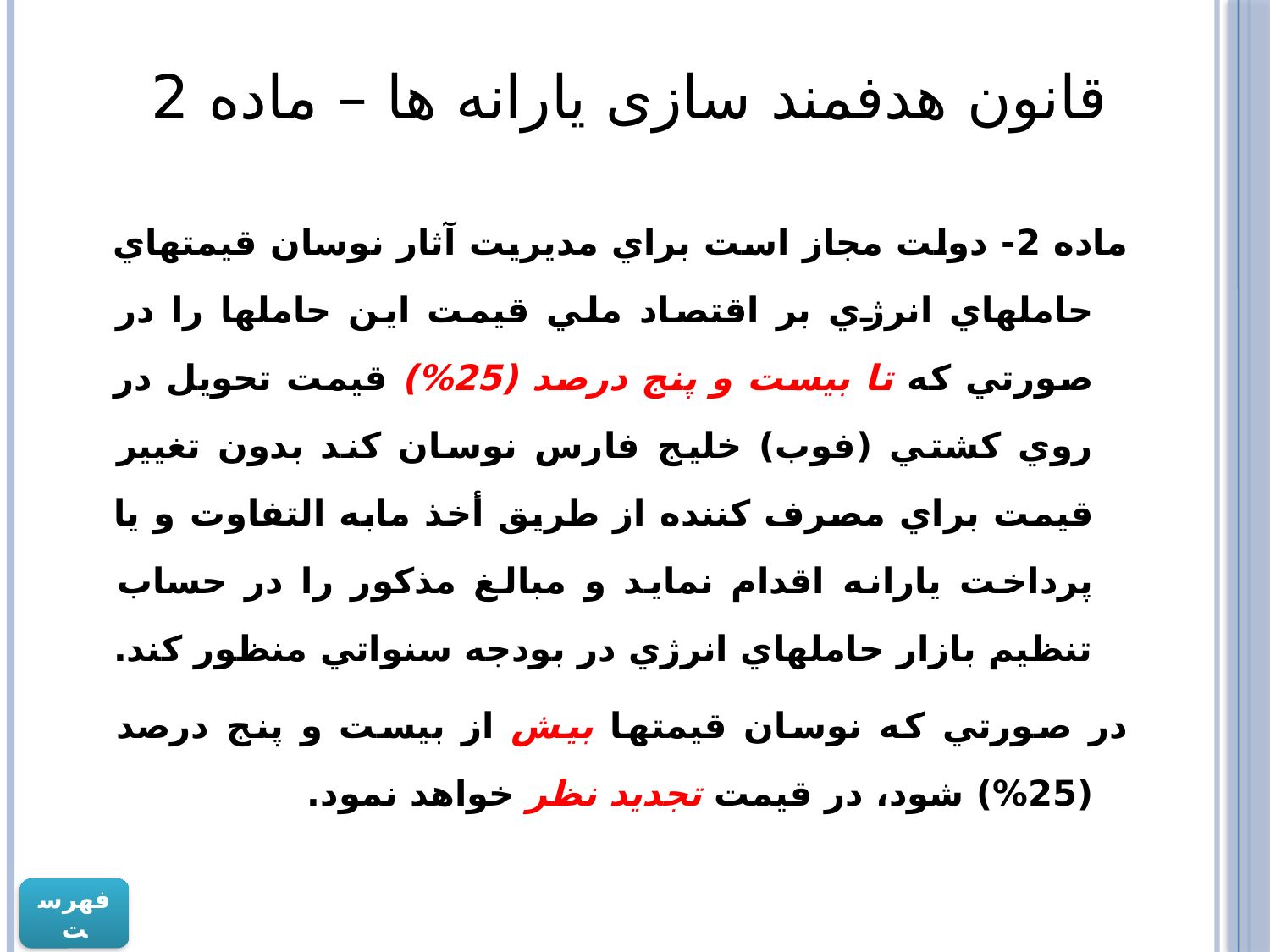

# قانون هدفمند سازی یارانه ها – ماده 2
ماده 2- دولت مجاز است براي مديريت آثار نوسان قيمتهاي حاملهاي انرژي بر اقتصاد ملي قيمت اين حاملها را در صورتي كه تا بيست و پنج درصد (25%) قيمت تحويل در روي كشتي (فوب) خليج فارس نوسان كند بدون تغيير قيمت براي مصرف كننده از طريق أخذ مابه التفاوت و يا پرداخت يارانه اقدام نمايد و مبالغ مذكور را در حساب تنظيم بازار حاملهاي انرژي در بودجه سنواتي منظور كند.
در صورتي كه نوسان قيمتها بيش از بيست و پنج درصد (25%) شود، در قيمت تجديد نظر خواهد نمود.

فهرست